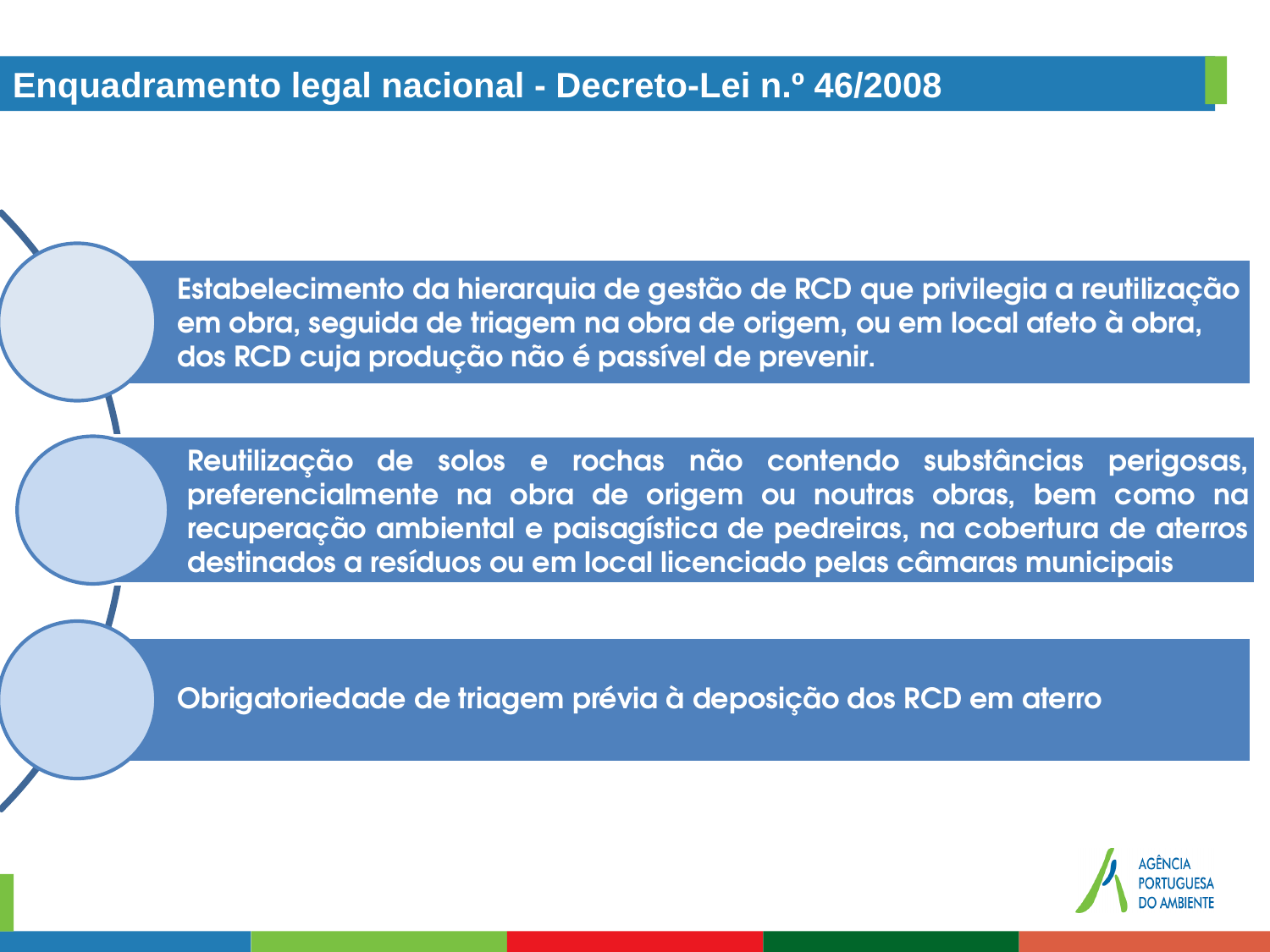

Enquadramento legal nacional - Decreto-Lei n.º 46/2008

Estabelecimento da hierarquia de gestão de RCD que privilegia a reutilização em obra, seguida de triagem na obra de origem, ou em local afeto à obra,  dos RCD cuja produção não é passível de prevenir.
Reutilização de solos e rochas não contendo substâncias perigosas, preferencialmente na obra de origem ou noutras obras, bem como na recuperação ambiental e paisagística de pedreiras, na cobertura de aterros destinados a resíduos ou em local licenciado pelas câmaras municipais
Obrigatoriedade de triagem prévia à deposição dos RCD em aterro